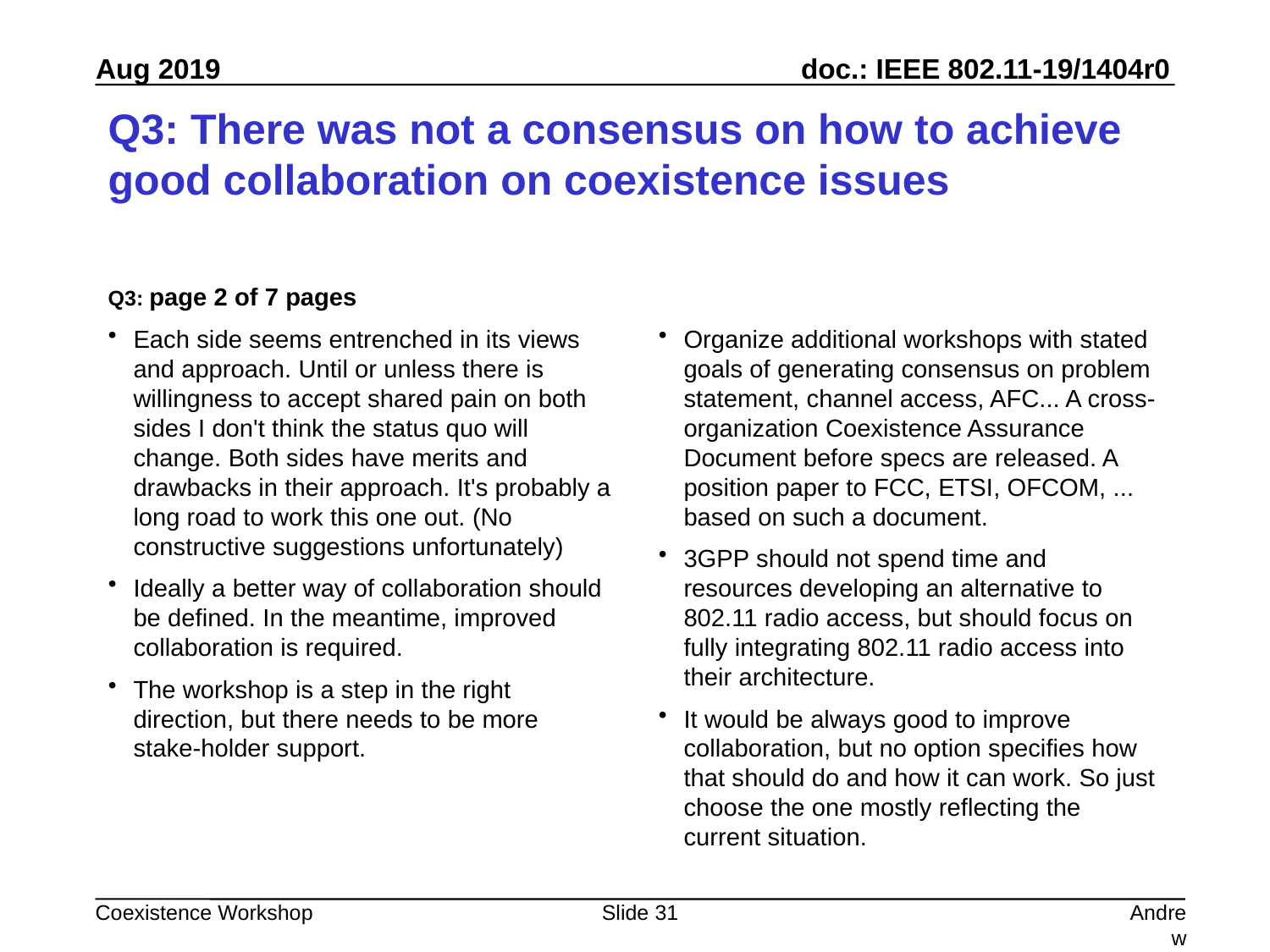

# Q3: There was not a consensus on how to achieve good collaboration on coexistence issues
Q3: page 2 of 7 pages
Each side seems entrenched in its views and approach. Until or unless there is willingness to accept shared pain on both sides I don't think the status quo will change. Both sides have merits and drawbacks in their approach. It's probably a long road to work this one out. (No constructive suggestions unfortunately)
Ideally a better way of collaboration should be defined. In the meantime, improved collaboration is required.
The workshop is a step in the right direction, but there needs to be more stake-holder support.

Organize additional workshops with stated goals of generating consensus on problem statement, channel access, AFC... A cross-organization Coexistence Assurance Document before specs are released. A position paper to FCC, ETSI, OFCOM, ... based on such a document.
3GPP should not spend time and resources developing an alternative to 802.11 radio access, but should focus on fully integrating 802.11 radio access into their architecture.
It would be always good to improve collaboration, but no option specifies how that should do and how it can work. So just choose the one mostly reflecting the current situation.
Slide 31
Andrew Myles, Cisco